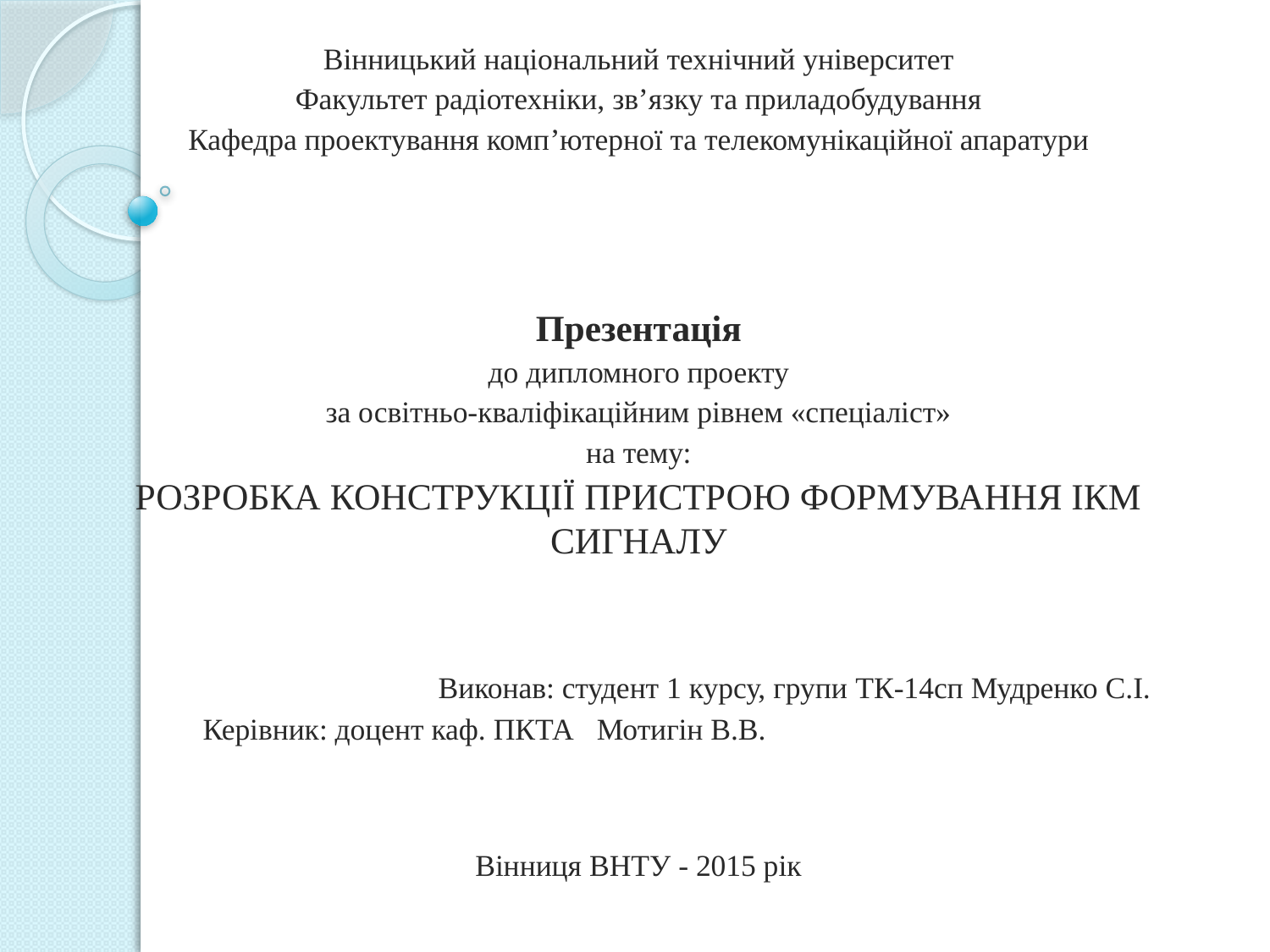

Вінницький національний технічний університет
Факультет радіотехніки, зв’язку та приладобудування
Кафедра проектування комп’ютерної та телекомунікаційної апаратури

Презентація
до дипломного проекту
за освітньо-кваліфікаційним рівнем «спеціаліст»
на тему:
РОЗРОБКА КОНСТРУКЦІЇ ПРИСТРОЮ ФОРМУВАННЯ ІКМ СИГНАЛУ

                                        Виконав: студент 1 курсу, групи ТК-14сп Мудренко С.І.
		                  Керівник: доцент каф. ПКТА   Мотигін В.В.

Вінниця ВНТУ - 2015 рік